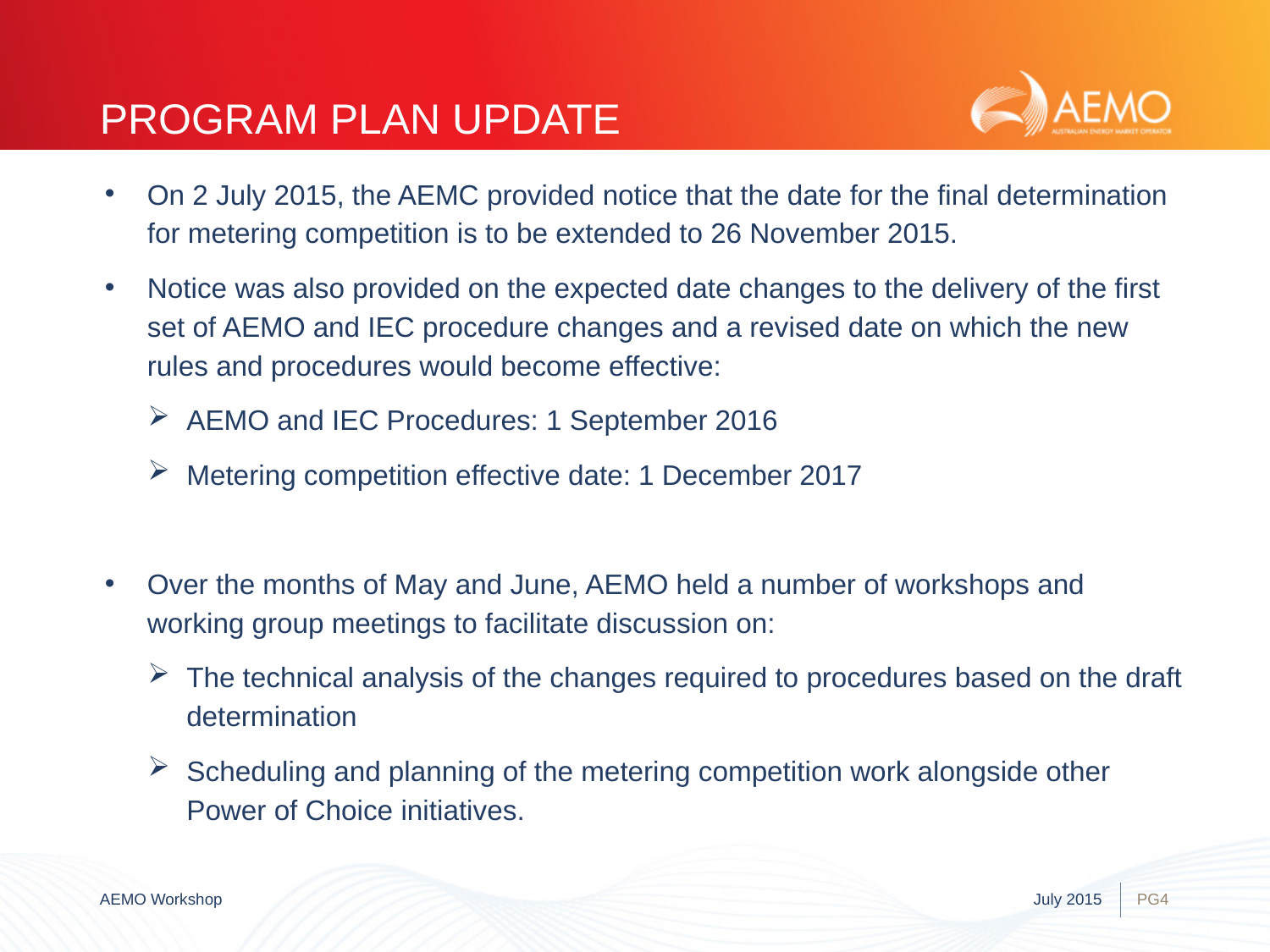

# Program plan update
On 2 July 2015, the AEMC provided notice that the date for the final determination for metering competition is to be extended to 26 November 2015.
Notice was also provided on the expected date changes to the delivery of the first set of AEMO and IEC procedure changes and a revised date on which the new rules and procedures would become effective:
AEMO and IEC Procedures: 1 September 2016
Metering competition effective date: 1 December 2017

Over the months of May and June, AEMO held a number of workshops and working group meetings to facilitate discussion on:
The technical analysis of the changes required to procedures based on the draft determination
Scheduling and planning of the metering competition work alongside other Power of Choice initiatives.

AEMO Workshop
July 2015
PG4